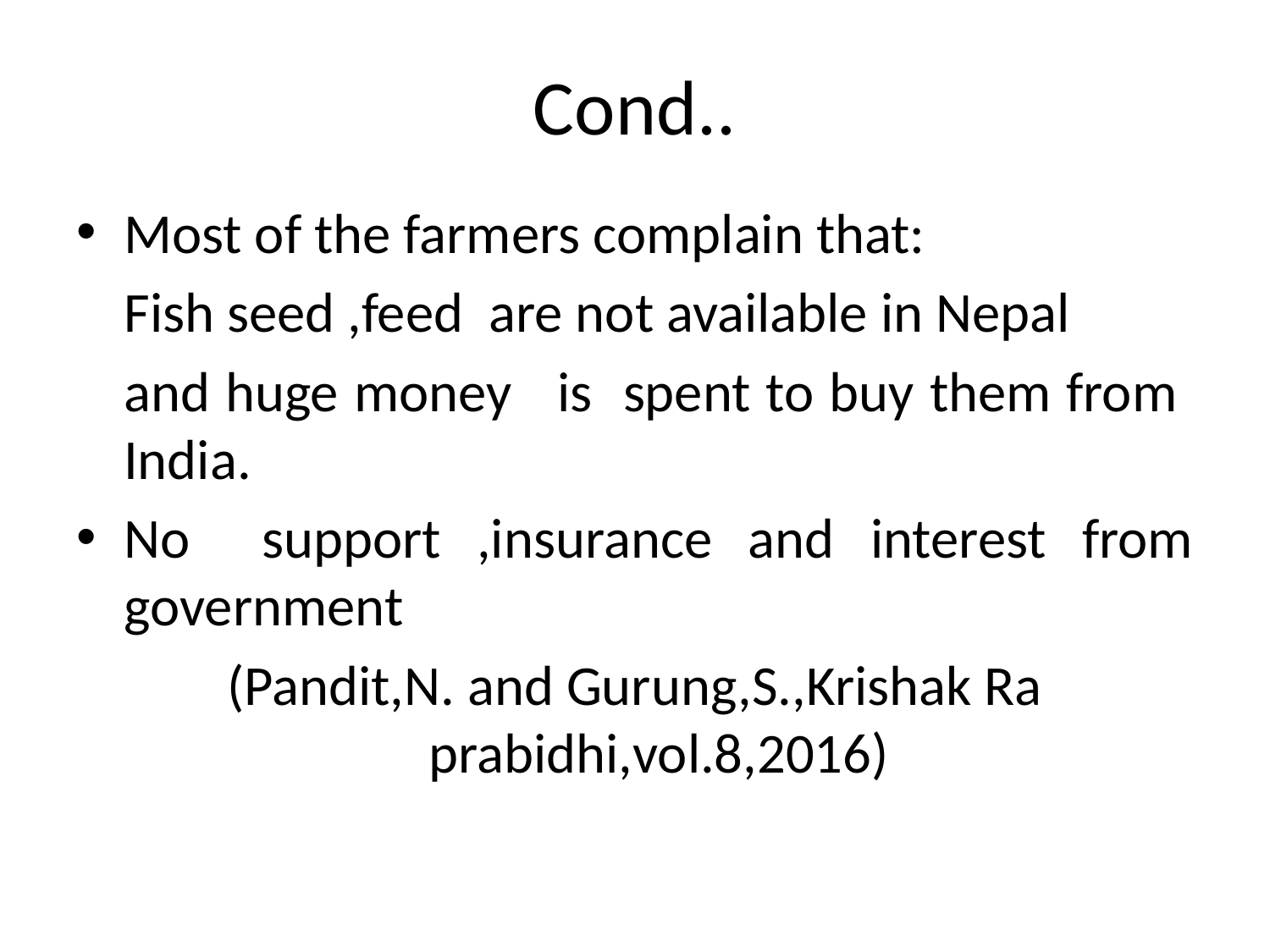

# Cond..
Most of the farmers complain that:
	Fish seed ,feed  are not available in Nepal
	and huge money   is  spent to buy them from  India.
No  support ,insurance and interest from government
(Pandit,N. and Gurung,S.,Krishak Ra prabidhi,vol.8,2016)